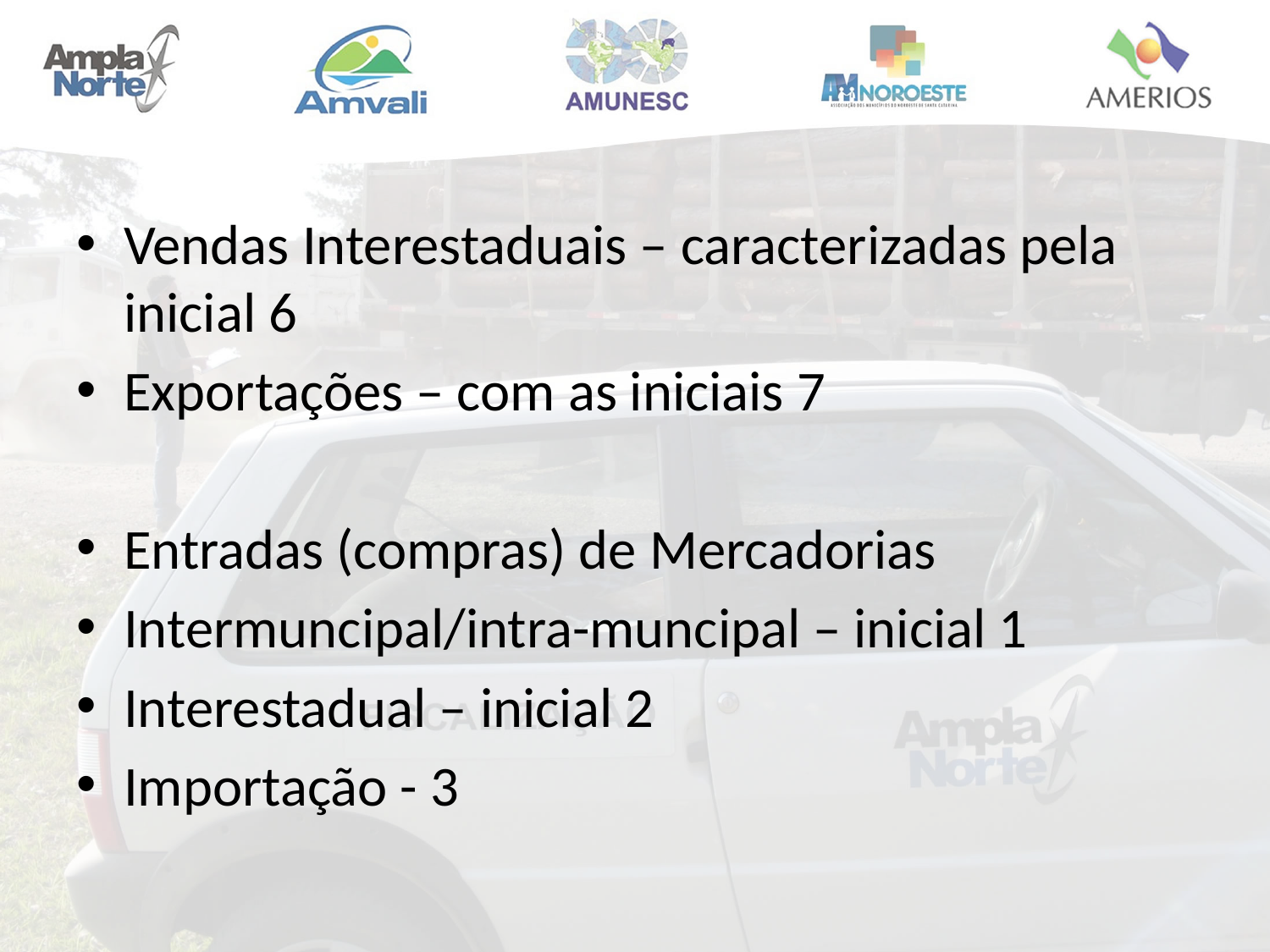

Vendas Interestaduais – caracterizadas pela inicial 6
Exportações – com as iniciais 7

Entradas (compras) de Mercadorias
Intermuncipal/intra-muncipal – inicial 1
Interestadual – inicial 2
Importação - 3